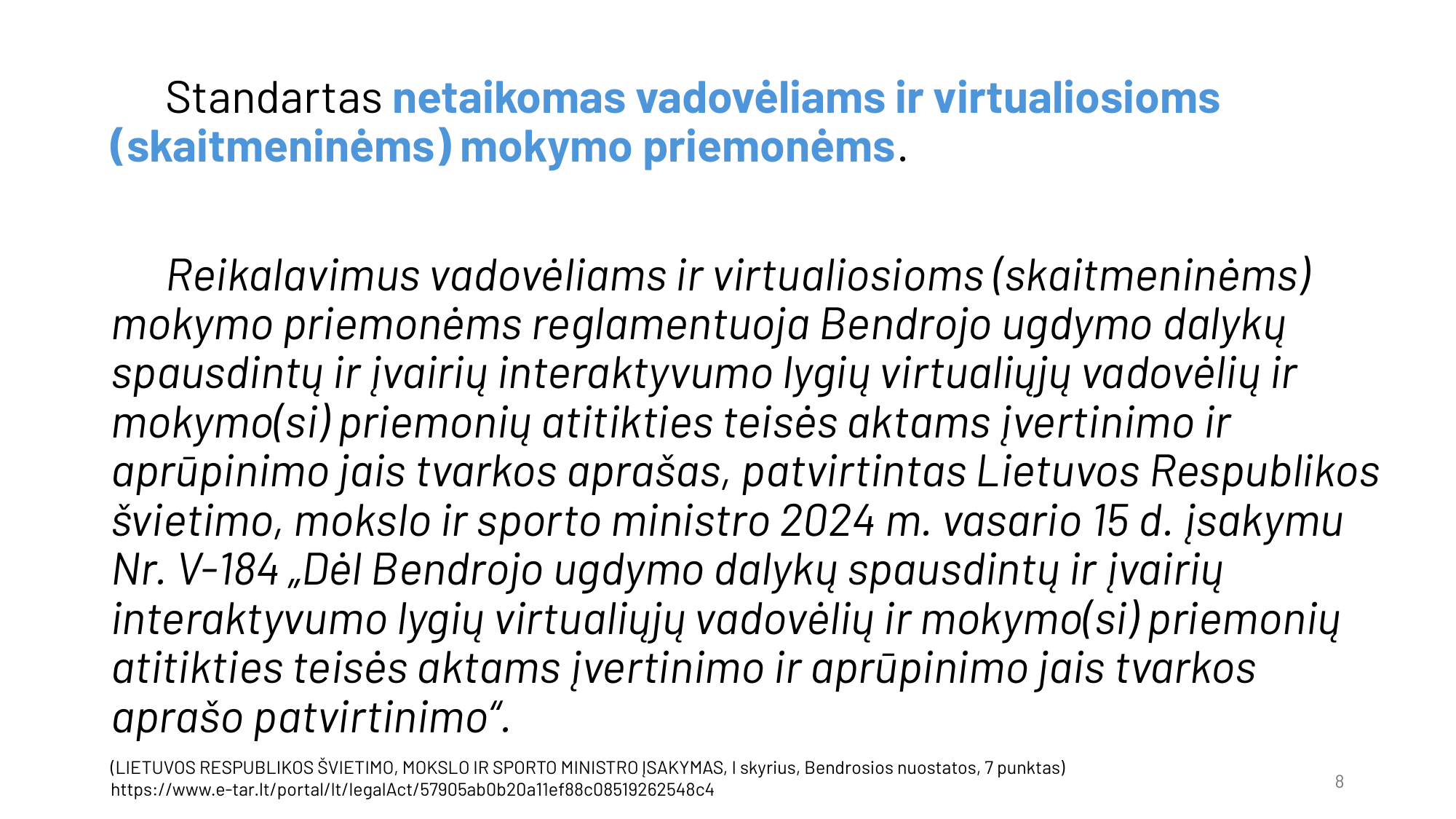

Standartas netaikomas vadovėliams ir virtualiosioms (skaitmeninėms) mokymo priemonėms.

Reikalavimus vadovėliams ir virtualiosioms (skaitmeninėms) mokymo priemonėms reglamentuoja Bendrojo ugdymo dalykų spausdintų ir įvairių interaktyvumo lygių virtualiųjų vadovėlių ir mokymo(si) priemonių atitikties teisės aktams įvertinimo ir aprūpinimo jais tvarkos aprašas, patvirtintas Lietuvos Respublikos švietimo, mokslo ir sporto ministro 2024 m. vasario 15 d. įsakymu Nr. V-184 „Dėl Bendrojo ugdymo dalykų spausdintų ir įvairių interaktyvumo lygių virtualiųjų vadovėlių ir mokymo(si) priemonių atitikties teisės aktams įvertinimo ir aprūpinimo jais tvarkos aprašo patvirtinimo“.
(LIETUVOS RESPUBLIKOS ŠVIETIMO, MOKSLO IR SPORTO MINISTRO ĮSAKYMAS, I skyrius, Bendrosios nuostatos, 7 punktas)
https://www.e-tar.lt/portal/lt/legalAct/57905ab0b20a11ef88c08519262548c4

8